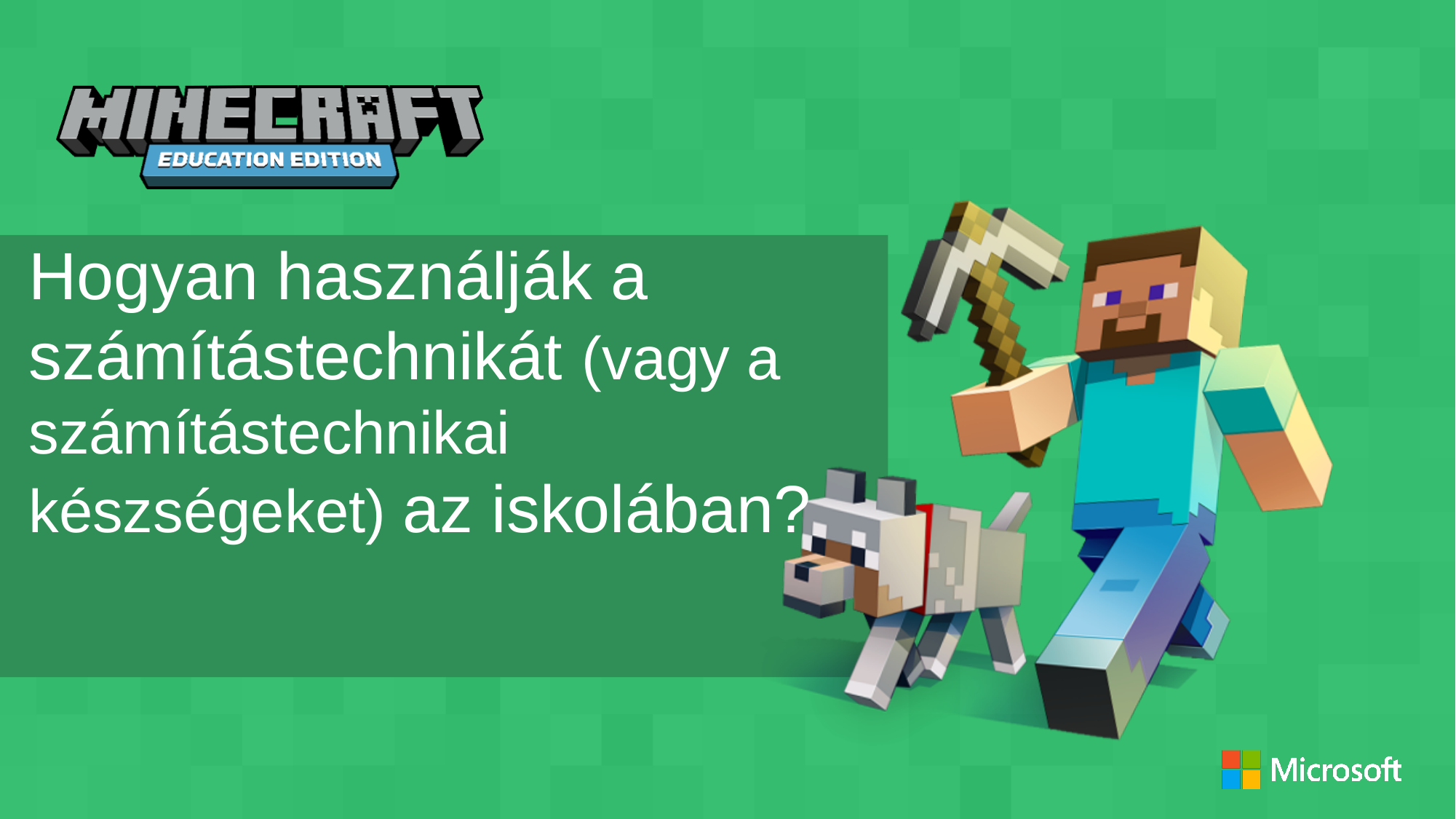

Hogyan használják a számítástechnikát (vagy a számítástechnikai készségeket) az iskolában?